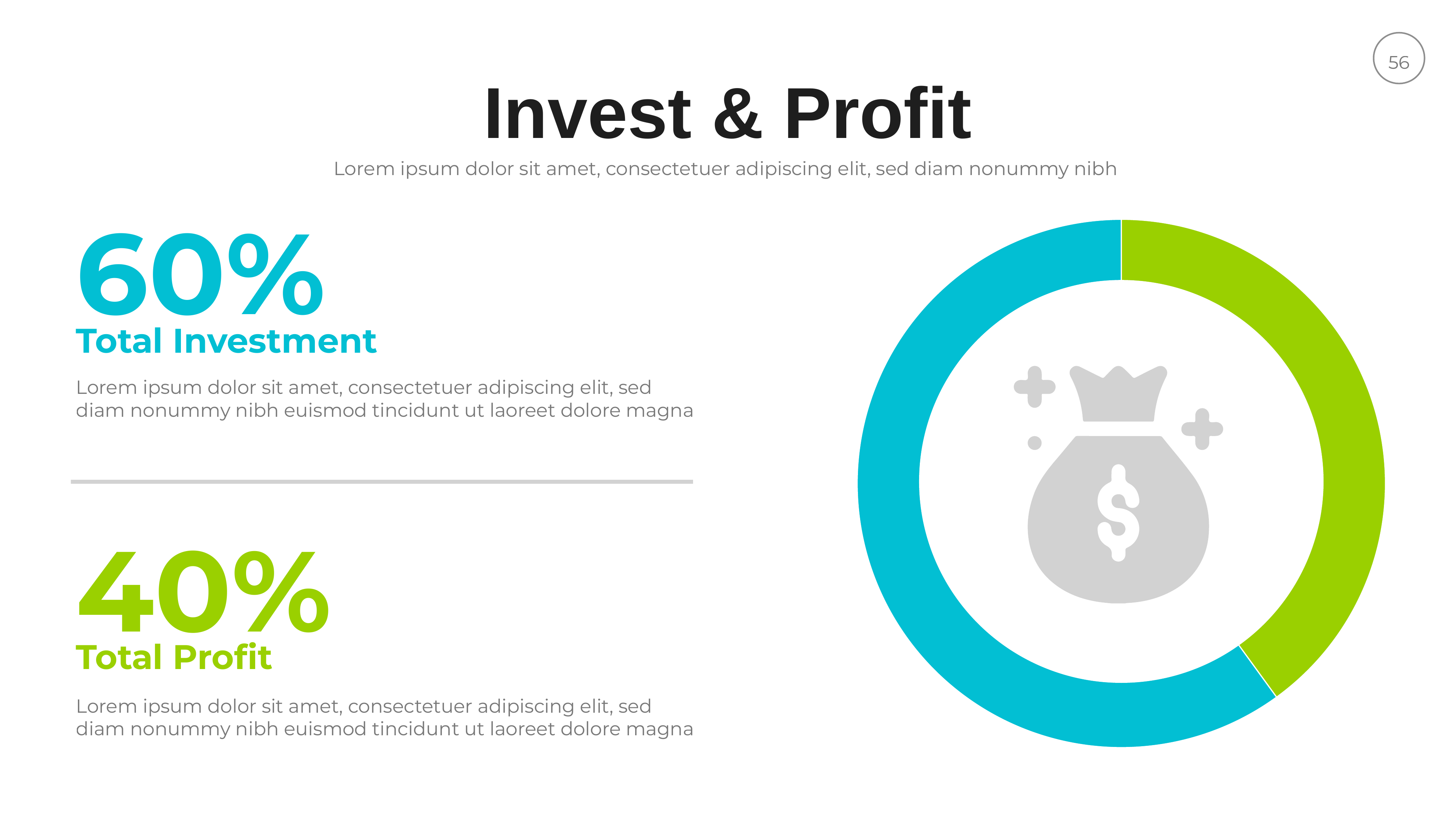

Invest & Profit
Lorem ipsum dolor sit amet, consectetuer adipiscing elit, sed diam nonummy nibh
60%

### Chart

| Category | Sales |
|---|---|
| 1st Qtr | 40.0 |
| 2nd Qtr | 60.0 |
Total Investment

Lorem ipsum dolor sit amet, consectetuer adipiscing elit, sed diam nonummy nibh euismod tincidunt ut laoreet dolore magna

40%
Total Profit
Lorem ipsum dolor sit amet, consectetuer adipiscing elit, sed diam nonummy nibh euismod tincidunt ut laoreet dolore magna